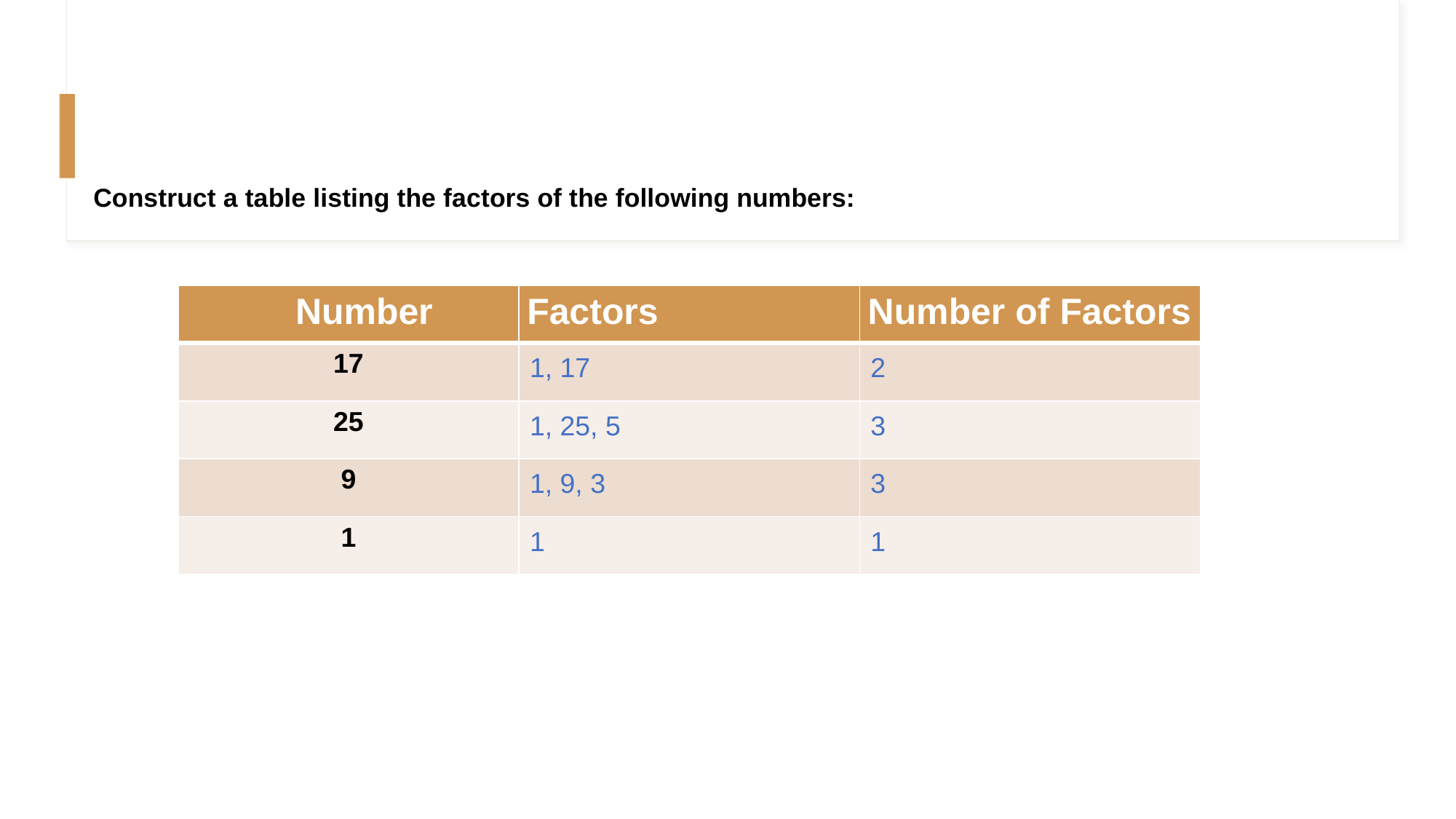

# Construct a table listing the factors of the following numbers:
| Number | Factors | Number of Factors |
| --- | --- | --- |
| 17 | 1, 17 | 2 |
| 25 | 1, 25, 5 | 3 |
| 9 | 1, 9, 3 | 3 |
| 1 | 1 | 1 |